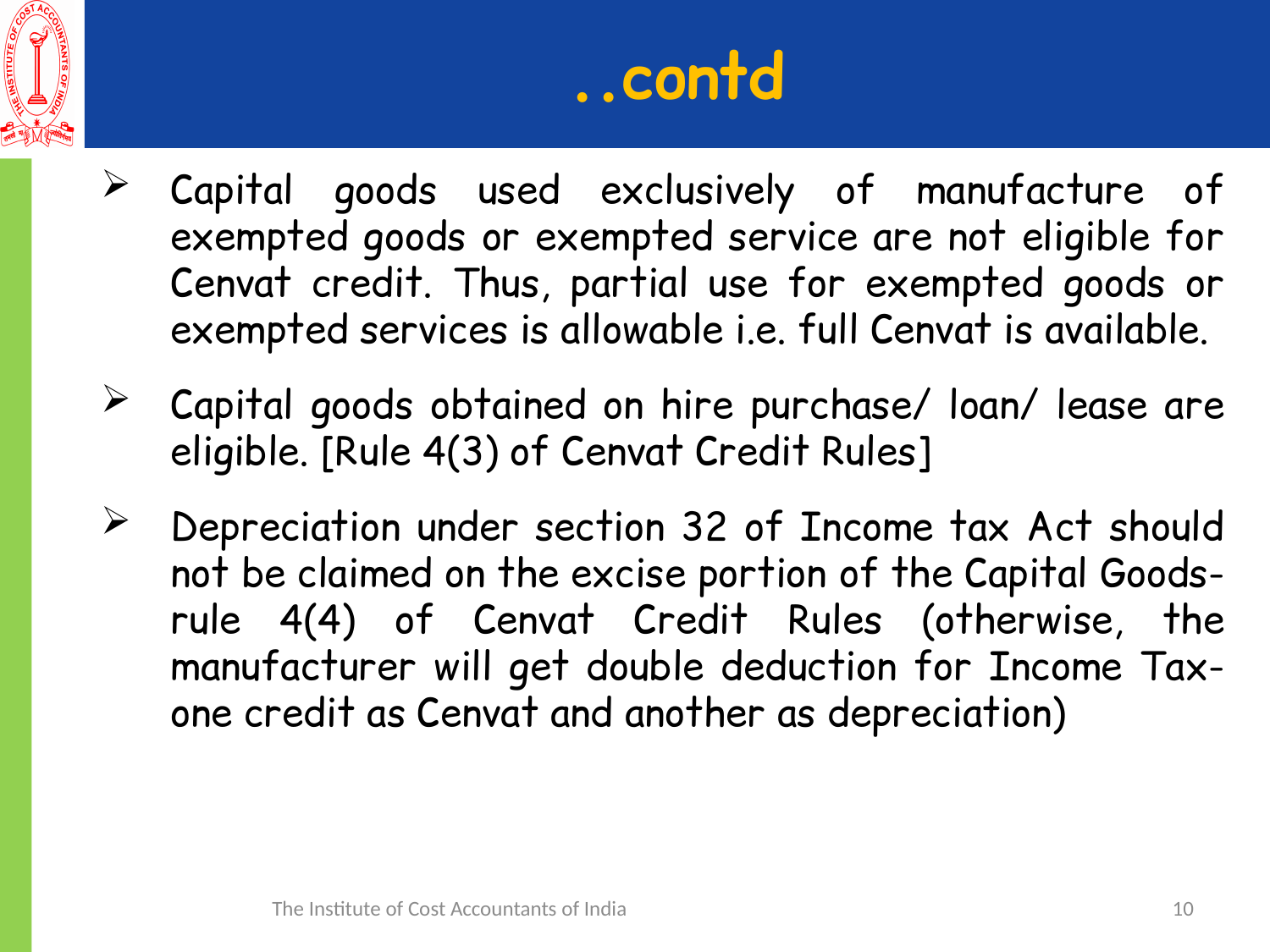

# ..contd
Capital goods used exclusively of manufacture of exempted goods or exempted service are not eligible for Cenvat credit. Thus, partial use for exempted goods or exempted services is allowable i.e. full Cenvat is available.
Capital goods obtained on hire purchase/ loan/ lease are eligible. [Rule 4(3) of Cenvat Credit Rules]
Depreciation under section 32 of Income tax Act should not be claimed on the excise portion of the Capital Goods- rule 4(4) of Cenvat Credit Rules (otherwise, the manufacturer will get double deduction for Income Tax- one credit as Cenvat and another as depreciation)

The Institute of Cost Accountants of India
10